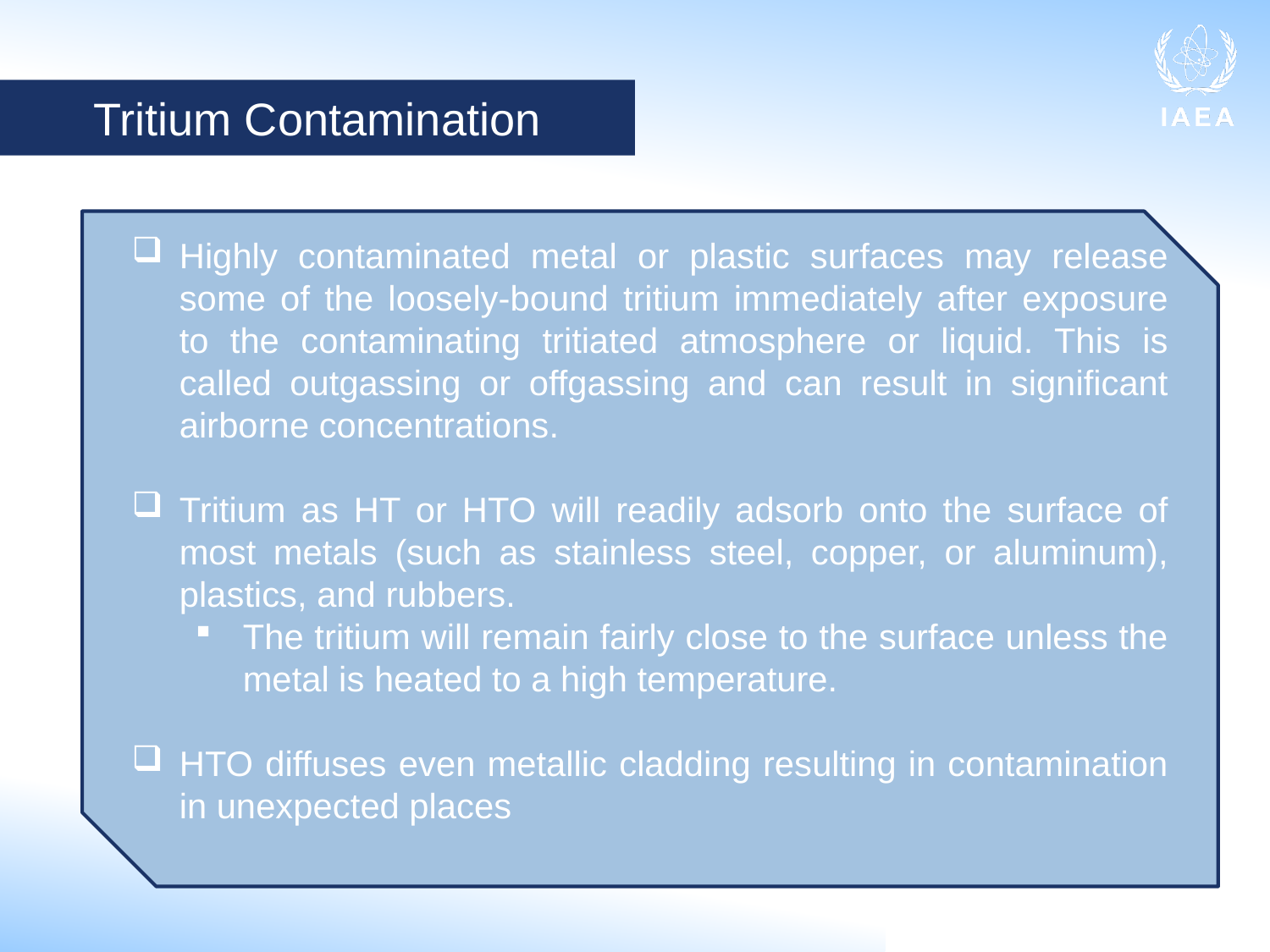

Tritium Contamination
Highly contaminated metal or plastic surfaces may release some of the loosely-bound tritium immediately after exposure to the contaminating tritiated atmosphere or liquid. This is called outgassing or offgassing and can result in significant airborne concentrations.

Tritium as HT or HTO will readily adsorb onto the surface of most metals (such as stainless steel, copper, or aluminum), plastics, and rubbers.
The tritium will remain fairly close to the surface unless the metal is heated to a high temperature.

HTO diffuses even metallic cladding resulting in contamination in unexpected places